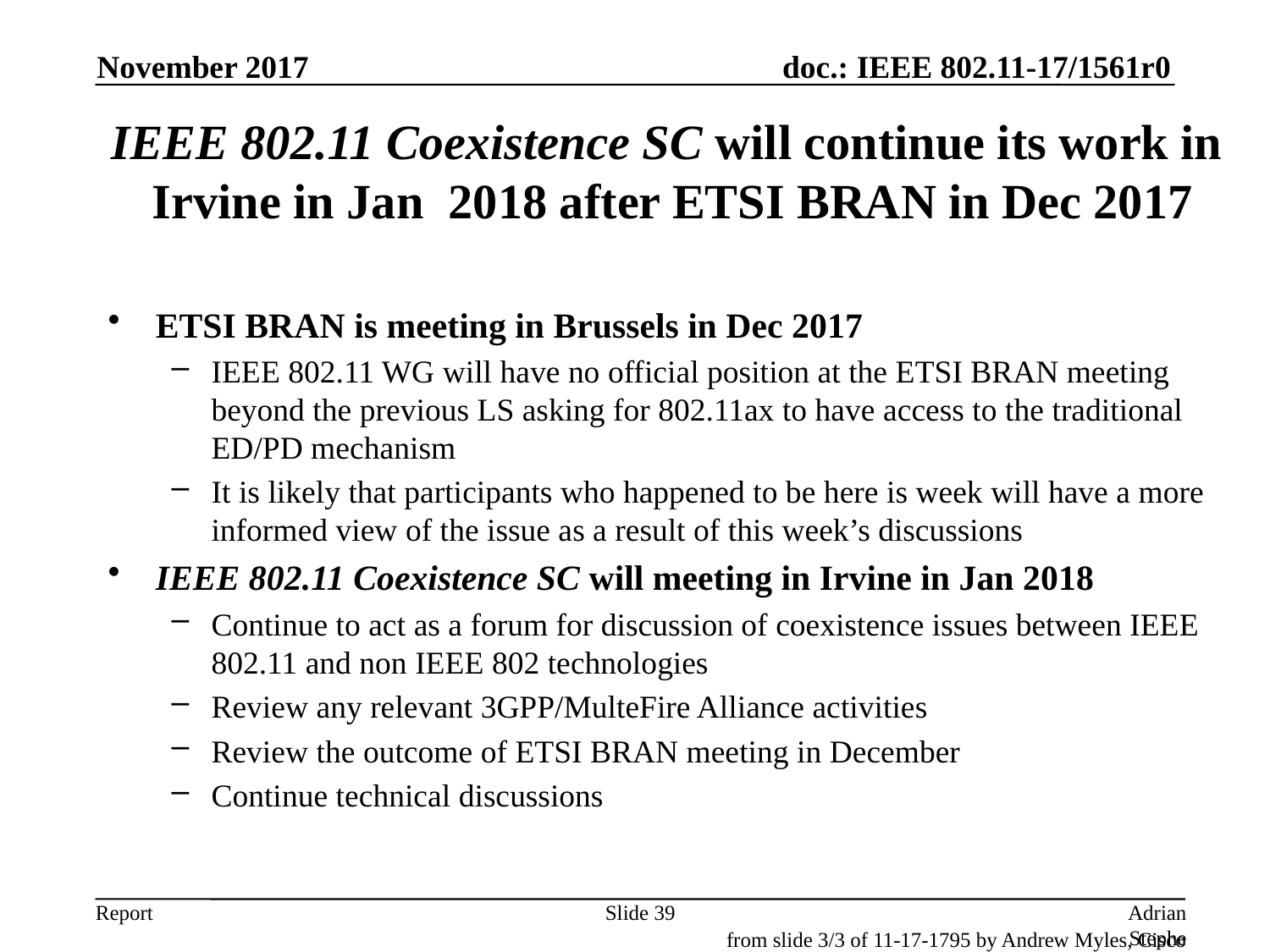

November 2017
# IEEE 802.11 Coexistence SC will continue its work in  Irvine in Jan  2018 after ETSI BRAN in Dec 2017
ETSI BRAN is meeting in Brussels in Dec 2017
IEEE 802.11 WG will have no official position at the ETSI BRAN meeting beyond the previous LS asking for 802.11ax to have access to the traditional ED/PD mechanism
It is likely that participants who happened to be here is week will have a more informed view of the issue as a result of this week’s discussions
IEEE 802.11 Coexistence SC will meeting in Irvine in Jan 2018
Continue to act as a forum for discussion of coexistence issues between IEEE 802.11 and non IEEE 802 technologies
Review any relevant 3GPP/MulteFire Alliance activities
Review the outcome of ETSI BRAN meeting in December
Continue technical discussions
Slide 39
Adrian Stephens, Intel Corporation
from slide 3/3 of 11-17-1795 by Andrew Myles, Cisco